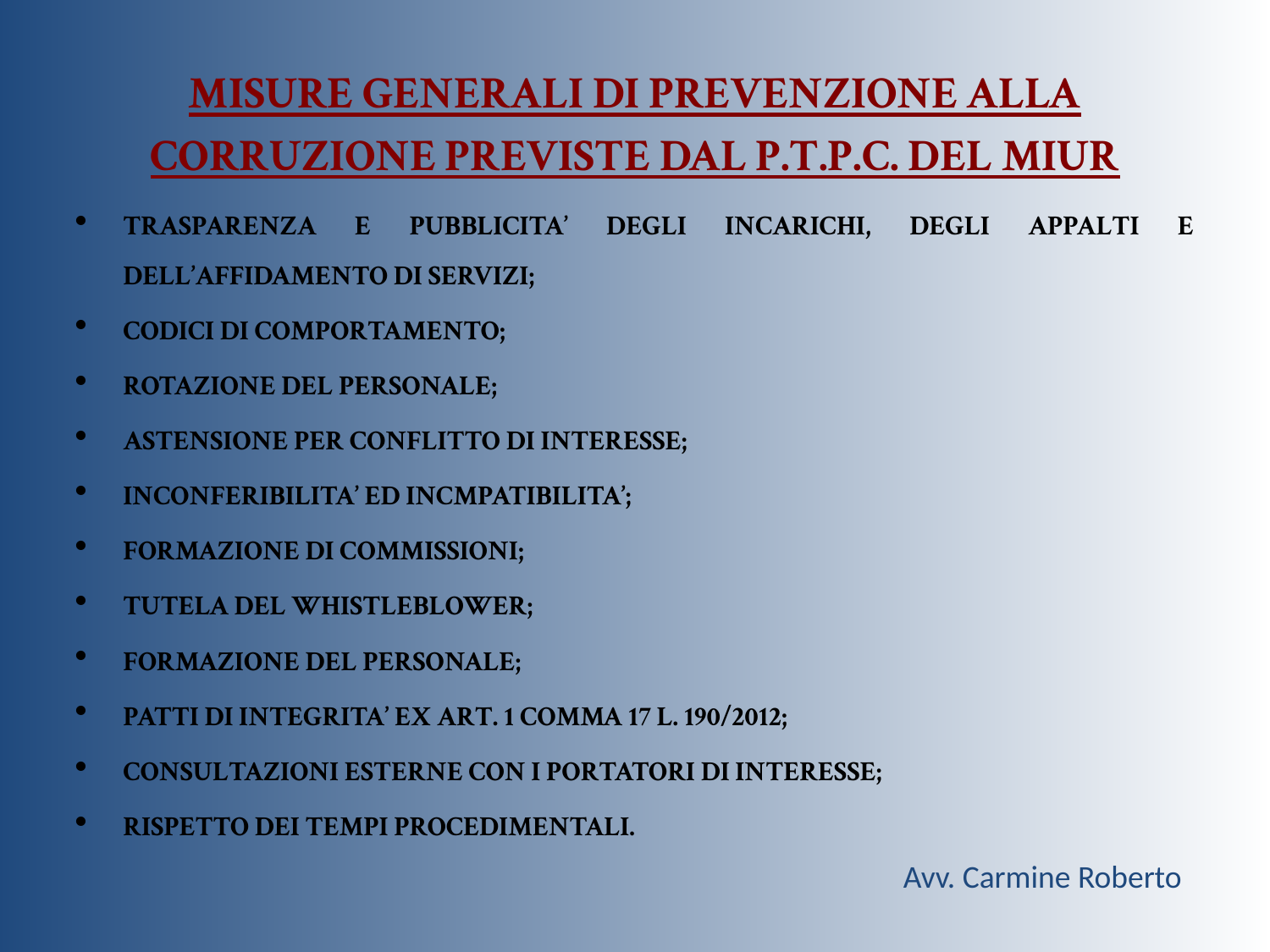

MISURE GENERALI DI PREVENZIONE ALLA CORRUZIONE PREVISTE DAL P.T.P.C. DEL MIUR
TRASPARENZA E PUBBLICITA’ DEGLI INCARICHI, DEGLI APPALTI E DELL’AFFIDAMENTO DI SERVIZI;
CODICI DI COMPORTAMENTO;
ROTAZIONE DEL PERSONALE;
ASTENSIONE PER CONFLITTO DI INTERESSE;
INCONFERIBILITA’ ED INCMPATIBILITA’;
FORMAZIONE DI COMMISSIONI;
TUTELA DEL WHISTLEBLOWER;
FORMAZIONE DEL PERSONALE;
PATTI DI INTEGRITA’ EX ART. 1 COMMA 17 L. 190/2012;
CONSULTAZIONI ESTERNE CON I PORTATORI DI INTERESSE;
RISPETTO DEI TEMPI PROCEDIMENTALI.

Avv. Carmine Roberto